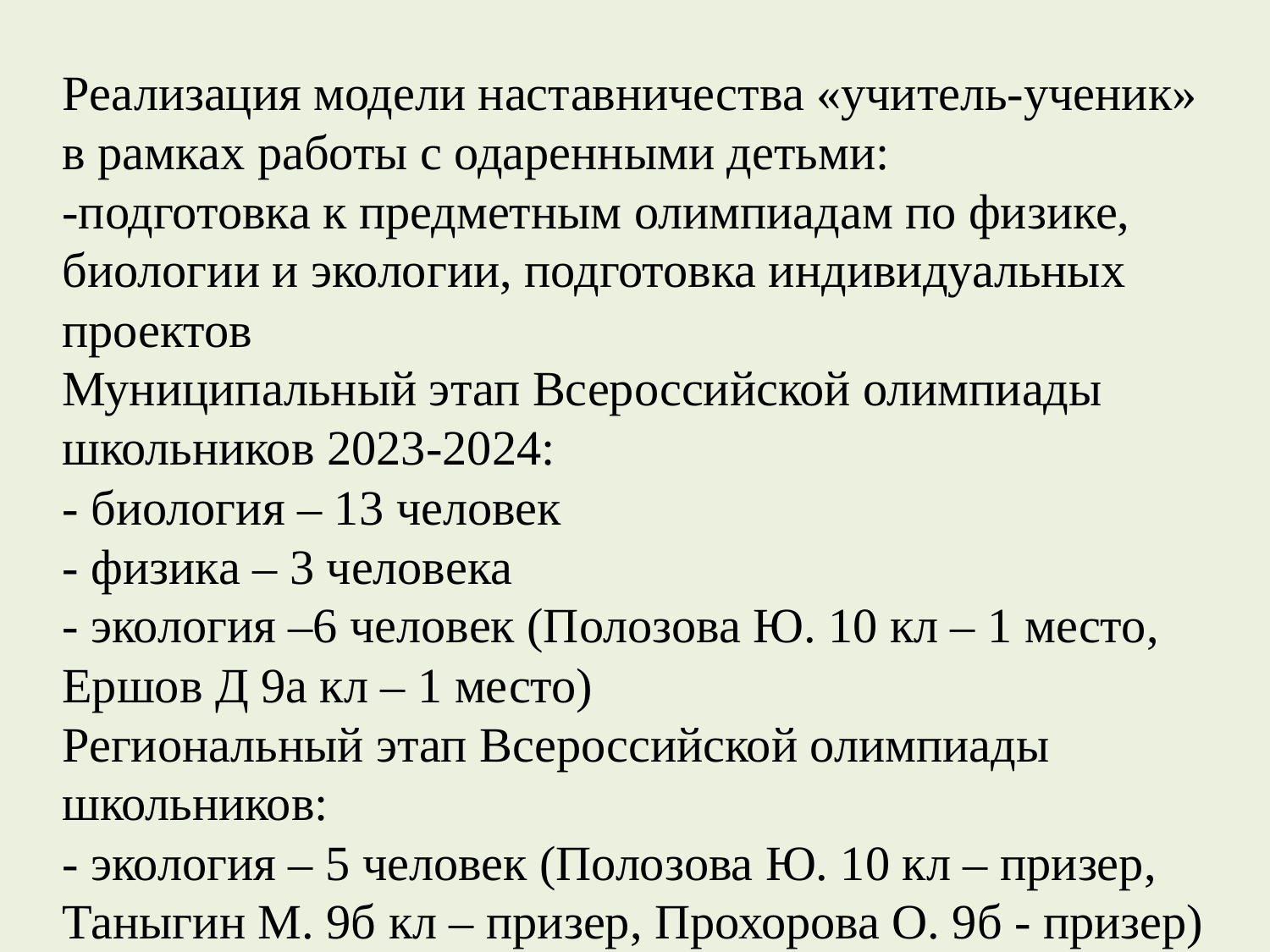

Реализация модели наставничества «учитель-ученик» в рамках работы с одаренными детьми:
-подготовка к предметным олимпиадам по физике, биологии и экологии, подготовка индивидуальных проектов
Муниципальный этап Всероссийской олимпиады школьников 2023-2024:
- биология – 13 человек
- физика – 3 человека
- экология –6 человек (Полозова Ю. 10 кл – 1 место, Ершов Д 9а кл – 1 место)
Региональный этап Всероссийской олимпиады школьников:
- экология – 5 человек (Полозова Ю. 10 кл – призер, Таныгин М. 9б кл – призер, Прохорова О. 9б - призер)